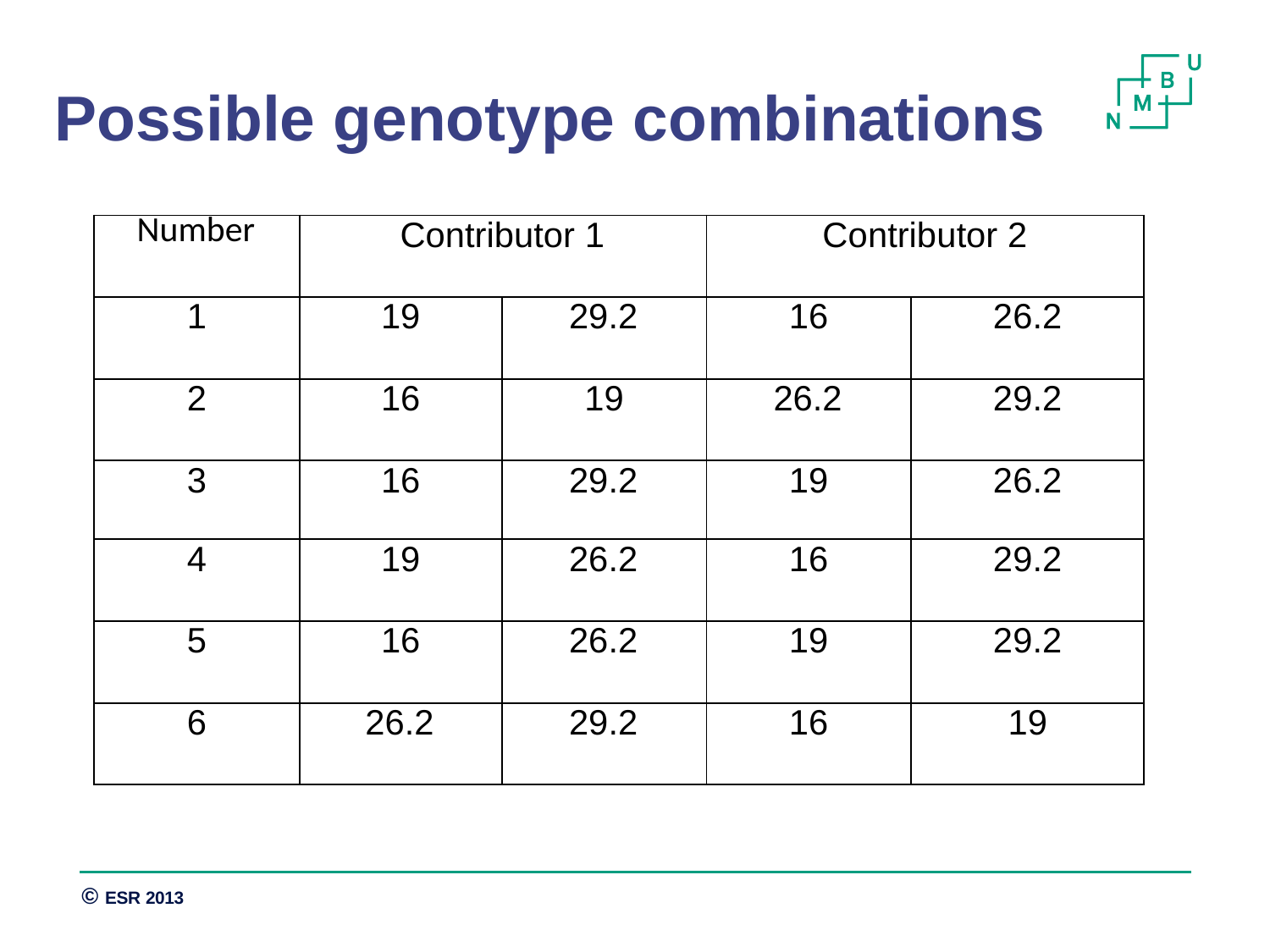

Possible genotype combinations
| Number | Contributor 1 |  | Contributor 2 |  |
| --- | --- | --- | --- | --- |
| 1 | 19 | 29.2 | 16 | 26.2 |
| 2 | 16 | 19 | 26.2 | 29.2 |
| 3 | 16 | 29.2 | 19 | 26.2 |
| 4 | 19 | 26.2 | 16 | 29.2 |
| 5 | 16 | 26.2 | 19 | 29.2 |
| 6 | 26.2 | 29.2 | 16 | 19 |
© ESR 2013